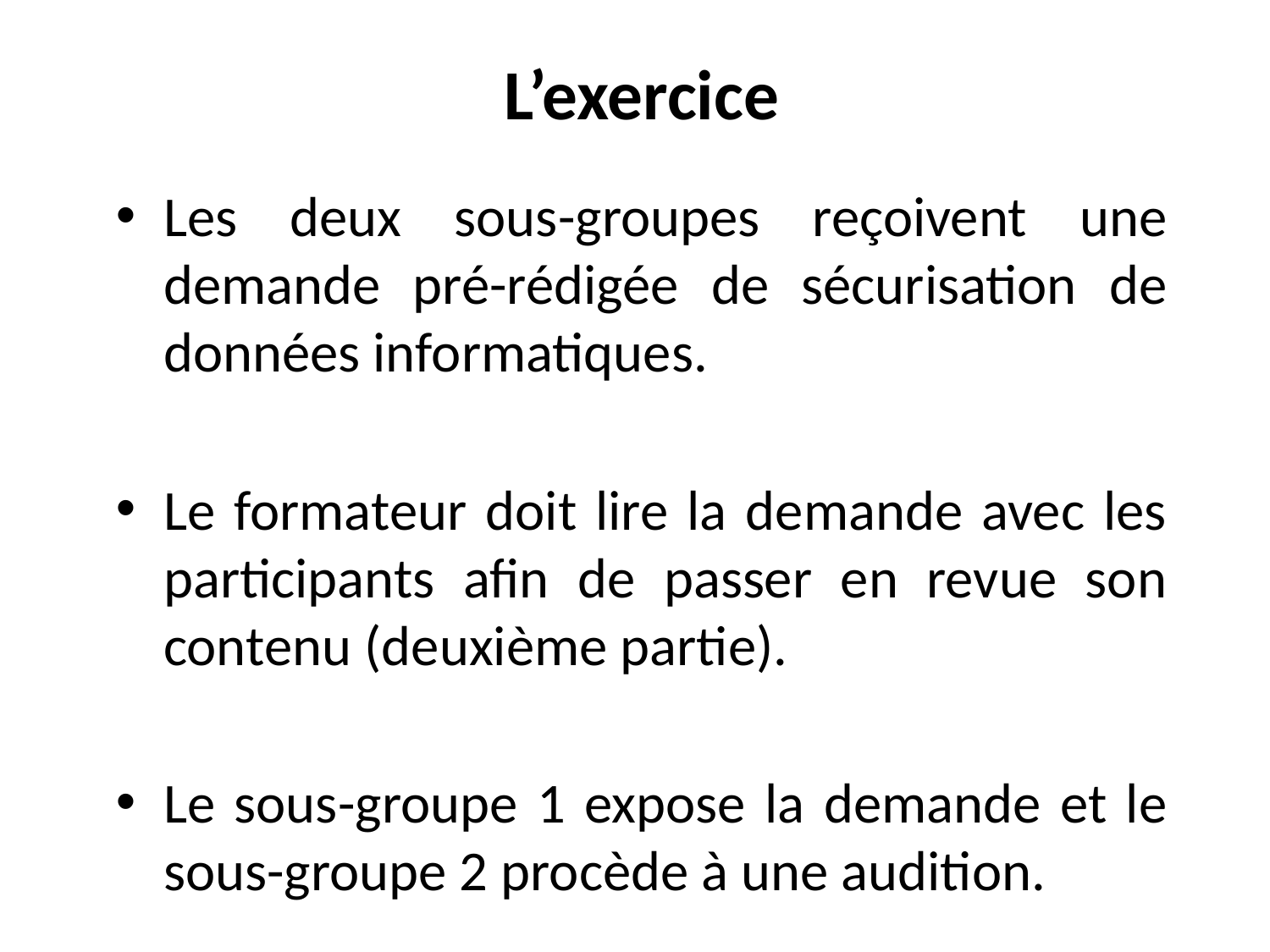

L’exercice
Les deux sous-groupes reçoivent une demande pré-rédigée de sécurisation de données informatiques.

Le formateur doit lire la demande avec les participants afin de passer en revue son contenu (deuxième partie).

Le sous-groupe 1 expose la demande et le sous-groupe 2 procède à une audition.